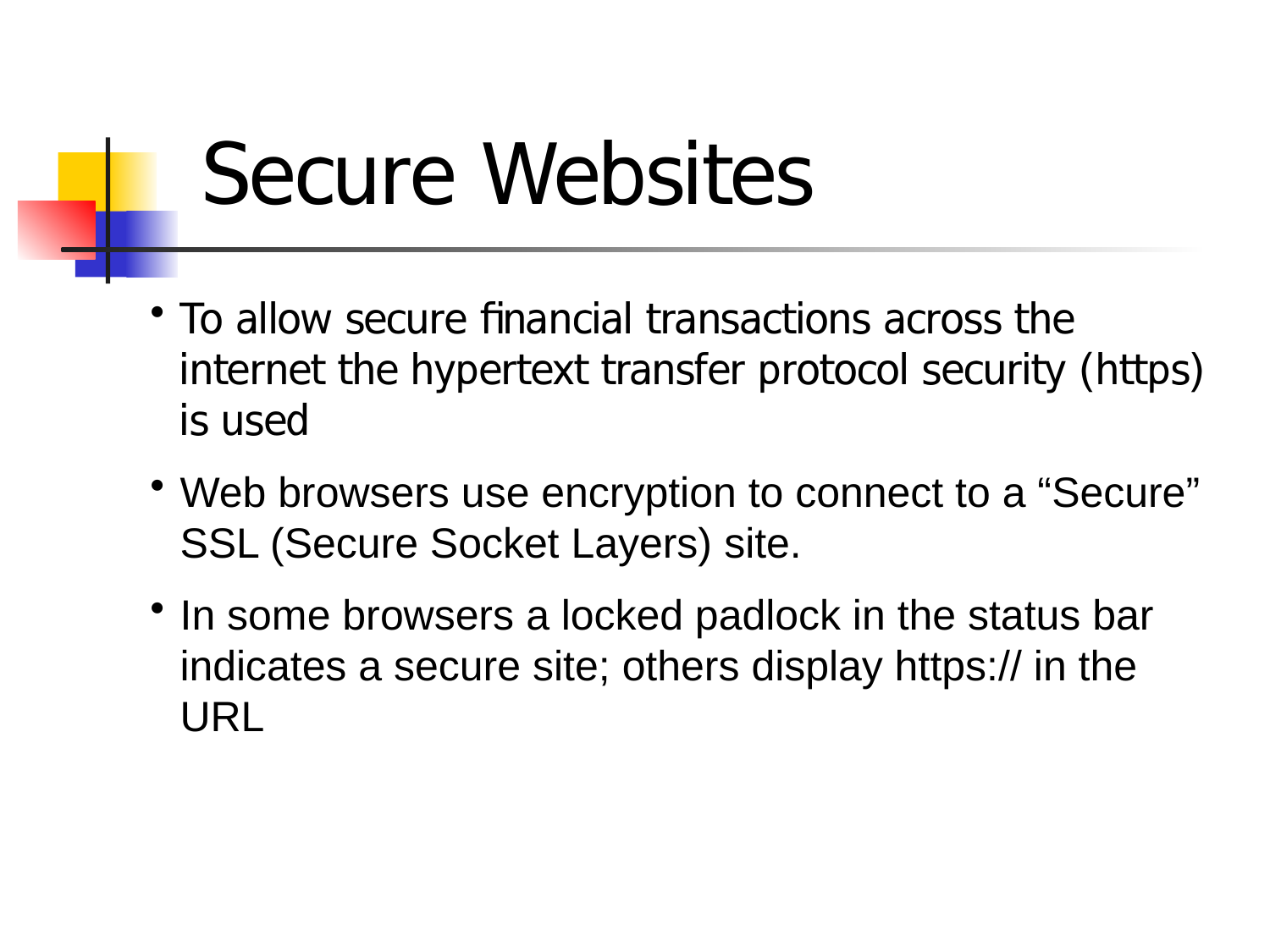

Secure Websites

To allow secure financial transactions across the internet the hypertext transfer protocol security (https) is used
Web browsers use encryption to connect to a “Secure” SSL (Secure Socket Layers) site.
In some browsers a locked padlock in the status bar indicates a secure site; others display https:// in the URL